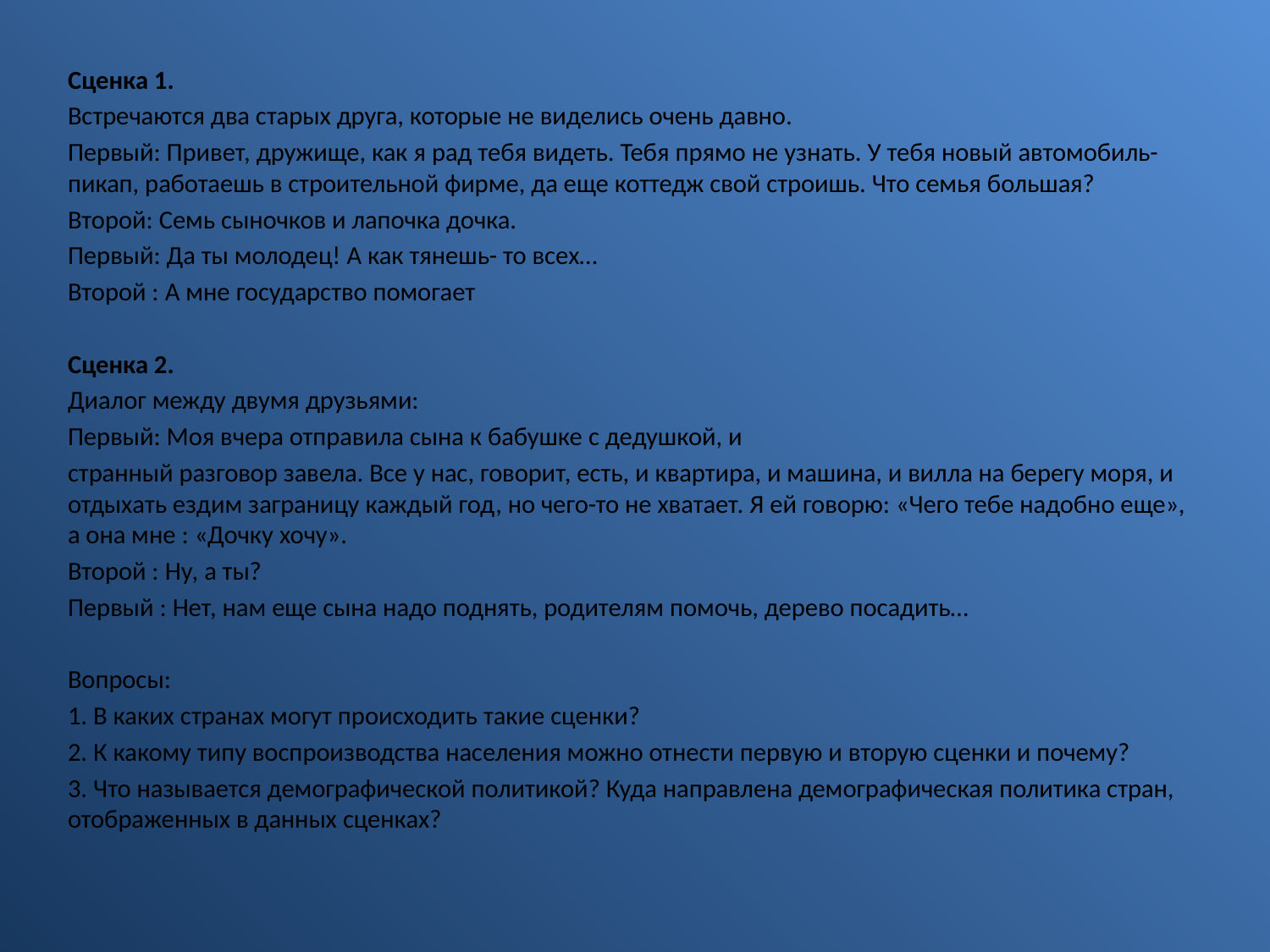

Сценка 1.
Встречаются два старых друга, которые не виделись очень давно.
Первый: Привет, дружище, как я рад тебя видеть. Тебя прямо не узнать. У тебя новый автомобиль- пикап, работаешь в строительной фирме, да еще коттедж свой строишь. Что семья большая?
Второй: Семь сыночков и лапочка дочка.
Первый: Да ты молодец! А как тянешь- то всех…
Второй : А мне государство помогает

Сценка 2.
Диалог между двумя друзьями:
Первый: Моя вчера отправила сына к бабушке с дедушкой, и
странный разговор завела. Все у нас, говорит, есть, и квартира, и машина, и вилла на берегу моря, и отдыхать ездим заграницу каждый год, но чего-то не хватает. Я ей говорю: «Чего тебе надобно еще», а она мне : «Дочку хочу».
Второй : Ну, а ты?
Первый : Нет, нам еще сына надо поднять, родителям помочь, дерево посадить…

Вопросы:
1. В каких странах могут происходить такие сценки?
2. К какому типу воспроизводства населения можно отнести первую и вторую сценки и почему?
3. Что называется демографической политикой? Куда направлена демографическая политика стран, отображенных в данных сценках?